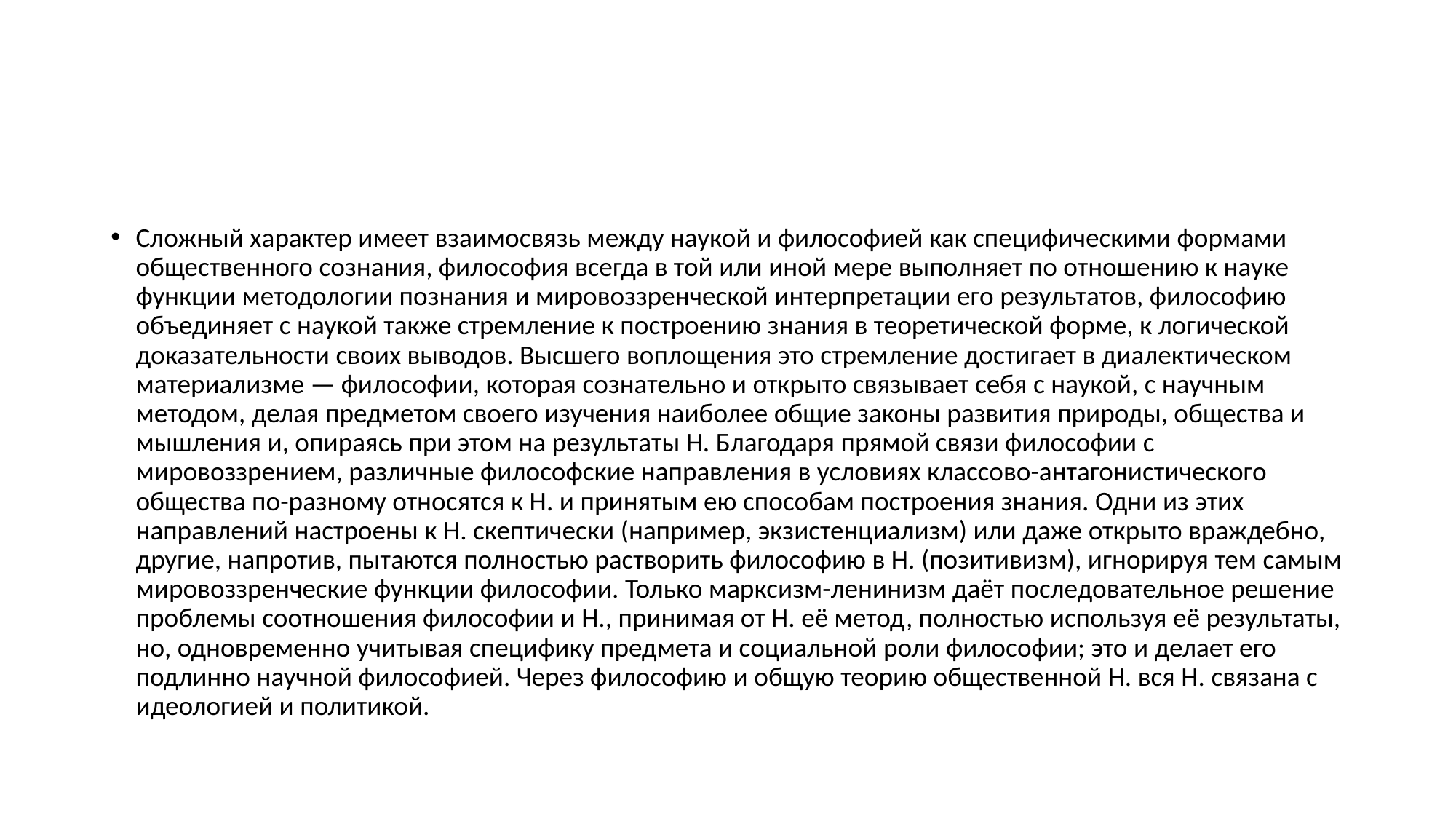

#
Сложный характер имеет взаимосвязь между наукой и философией как специфическими формами общественного сознания, философия всегда в той или иной мере выполняет по отношению к науке функции методологии познания и мировоззренческой интерпретации его результатов, философию объединяет с наукой также стремление к построению знания в теоретической форме, к логической доказательности своих выводов. Высшего воплощения это стремление достигает в диалектическом материализме — философии, которая сознательно и открыто связывает себя с наукой, с научным методом, делая предметом своего изучения наиболее общие законы развития природы, общества и мышления и, опираясь при этом на результаты Н. Благодаря прямой связи философии с мировоззрением, различные философские направления в условиях классово-антагонистического общества по-разному относятся к Н. и принятым ею способам построения знания. Одни из этих направлений настроены к Н. скептически (например, экзистенциализм) или даже открыто враждебно, другие, напротив, пытаются полностью растворить философию в Н. (позитивизм), игнорируя тем самым мировоззренческие функции философии. Только марксизм-ленинизм даёт последовательное решение проблемы соотношения философии и Н., принимая от Н. её метод, полностью используя её результаты, но, одновременно учитывая специфику предмета и социальной роли философии; это и делает его подлинно научной философией. Через философию и общую теорию общественной Н. вся Н. связана с идеологией и политикой.